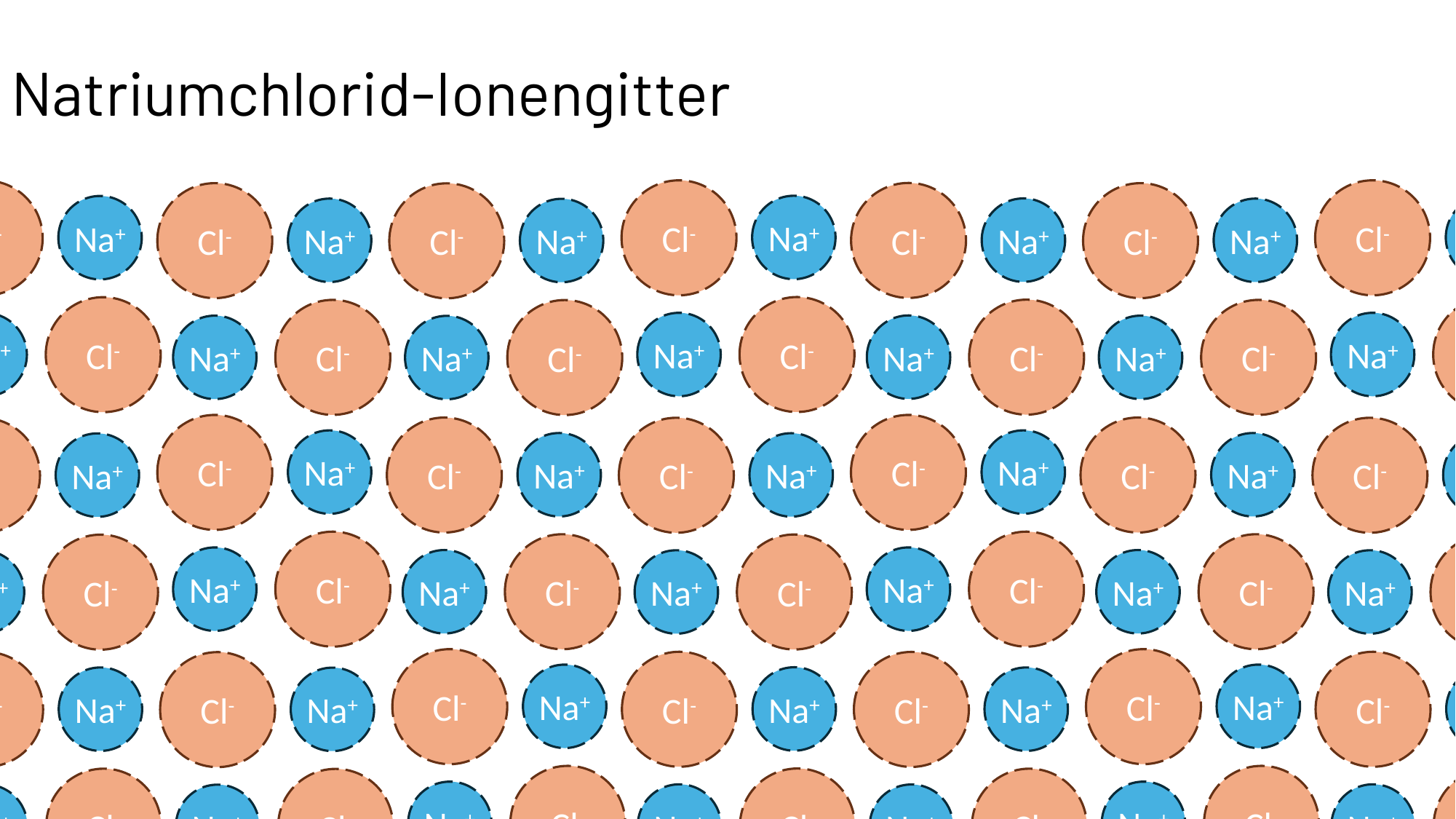

Natriumchlorid-Ionengitter
Cl-
Cl-
Cl-
Cl-
Cl-
Cl-
Cl-

Na+

Na+

Na+

Na+

Na+

Na+

Na+
Cl-
Cl-
Cl-
Cl-
Cl-
Cl-
Cl-

Na+

Na+

Na+

Na+

Na+

Na+

Na+
Cl-
Cl-
Cl-
Cl-
Cl-
Cl-
Cl-

Na+

Na+

Na+

Na+

Na+

Na+

Na+
Cl-
Cl-
Cl-
Cl-
Cl-
Cl-
Cl-

Na+

Na+

Na+

Na+

Na+

Na+

Na+
Cl-
Cl-
Cl-
Cl-
Cl-
Cl-
Cl-

Na+

Na+

Na+

Na+

Na+

Na+

Na+
Cl-
Cl-
Cl-
Cl-
Cl-
Cl-
Cl-

Na+

Na+

Na+

Na+

Na+

Na+

Na+